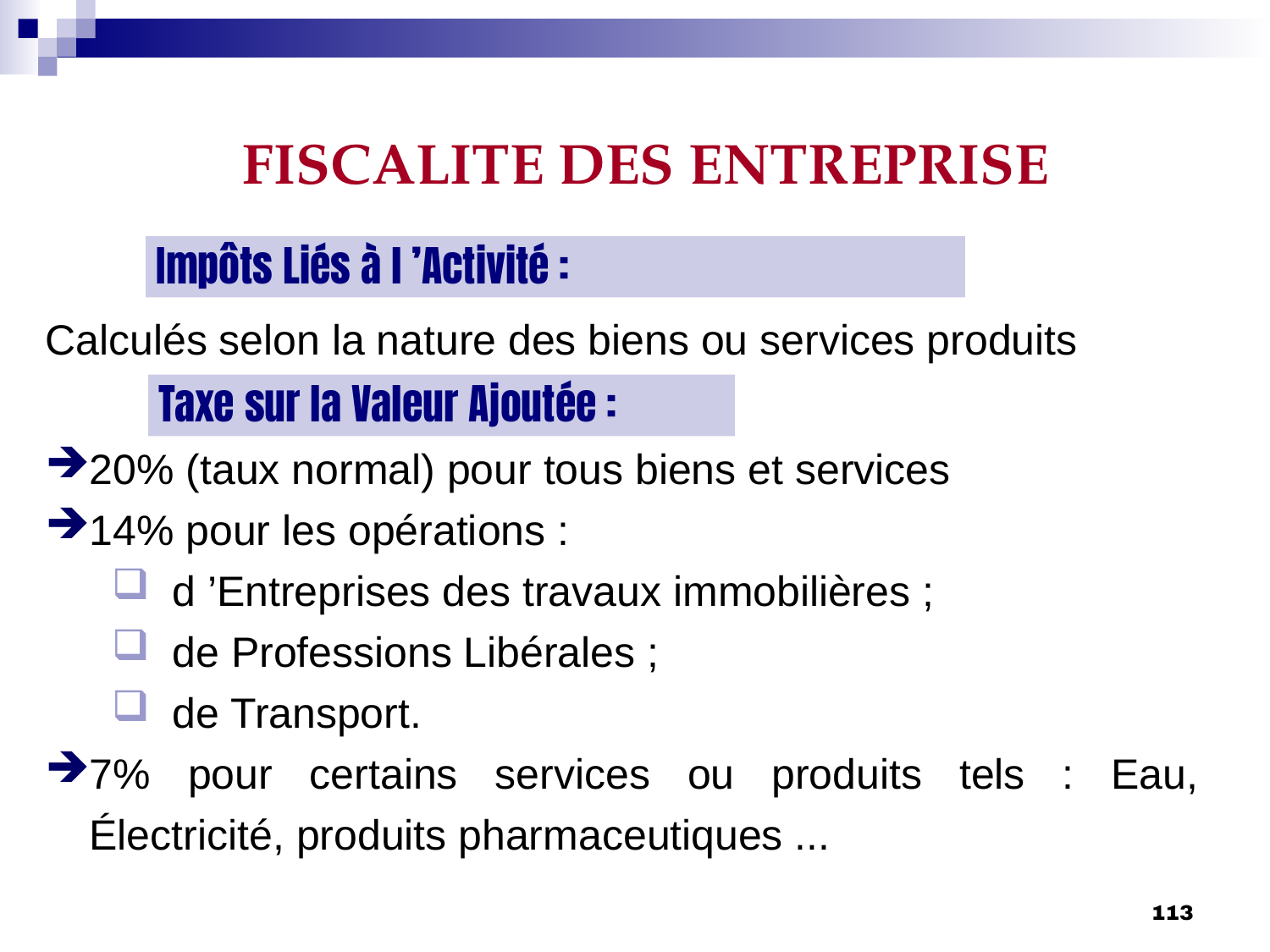

# FISCALITE DES ENTREPRISE
Impôts Liés à l ’Activité :
Calculés selon la nature des biens ou services produits
Taxe sur la Valeur Ajoutée :
20% (taux normal) pour tous biens et services
14% pour les opérations :
d ’Entreprises des travaux immobilières ;
de Professions Libérales ;
de Transport.
7% pour certains services ou produits tels : Eau, Électricité, produits pharmaceutiques ...
113